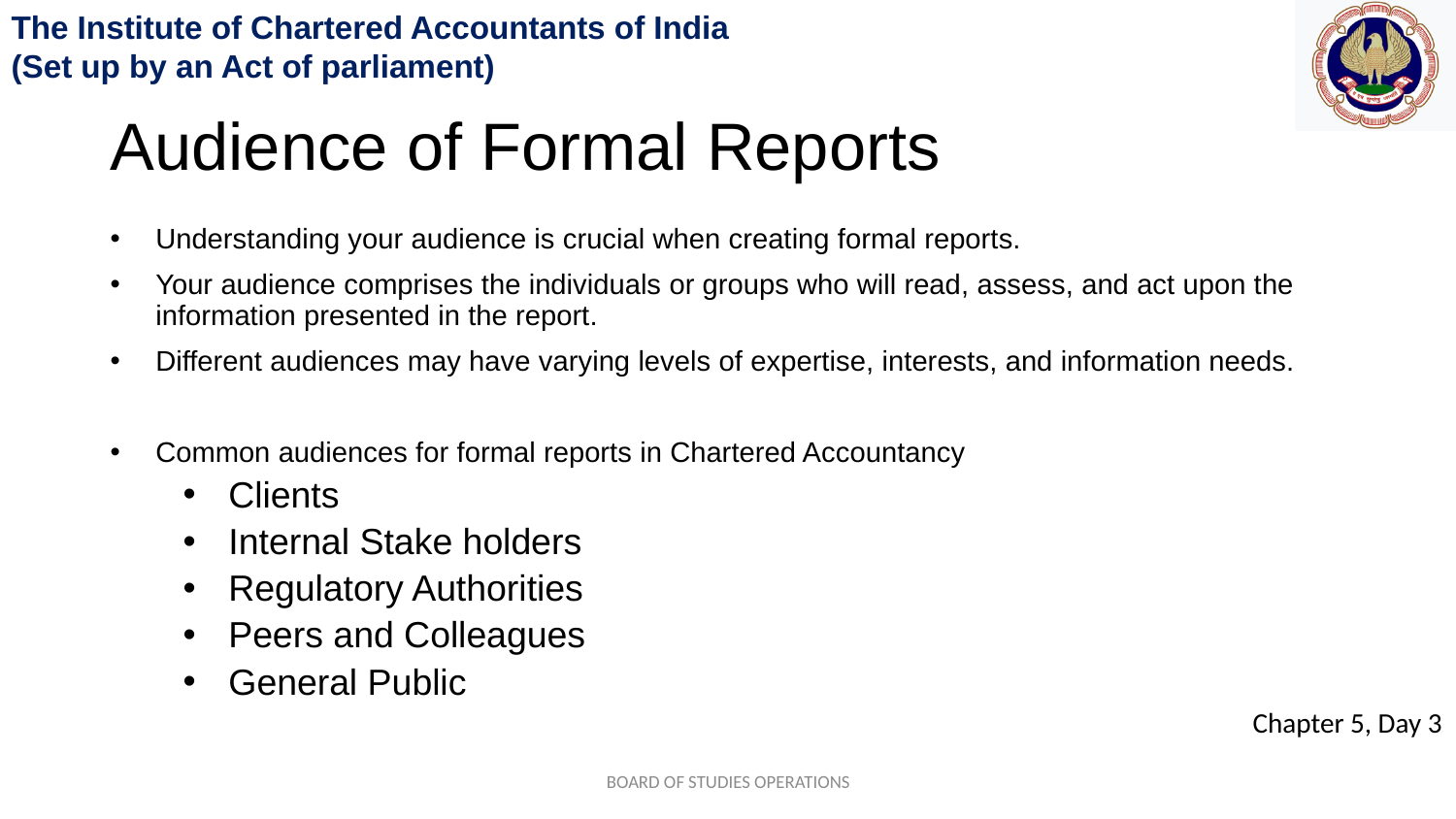

Audience of Formal Reports
Understanding your audience is crucial when creating formal reports.
Your audience comprises the individuals or groups who will read, assess, and act upon the information presented in the report.
Different audiences may have varying levels of expertise, interests, and information needs.

Common audiences for formal reports in Chartered Accountancy
Clients
Internal Stake holders
Regulatory Authorities
Peers and Colleagues
General Public
BOARD OF STUDIES OPERATIONS